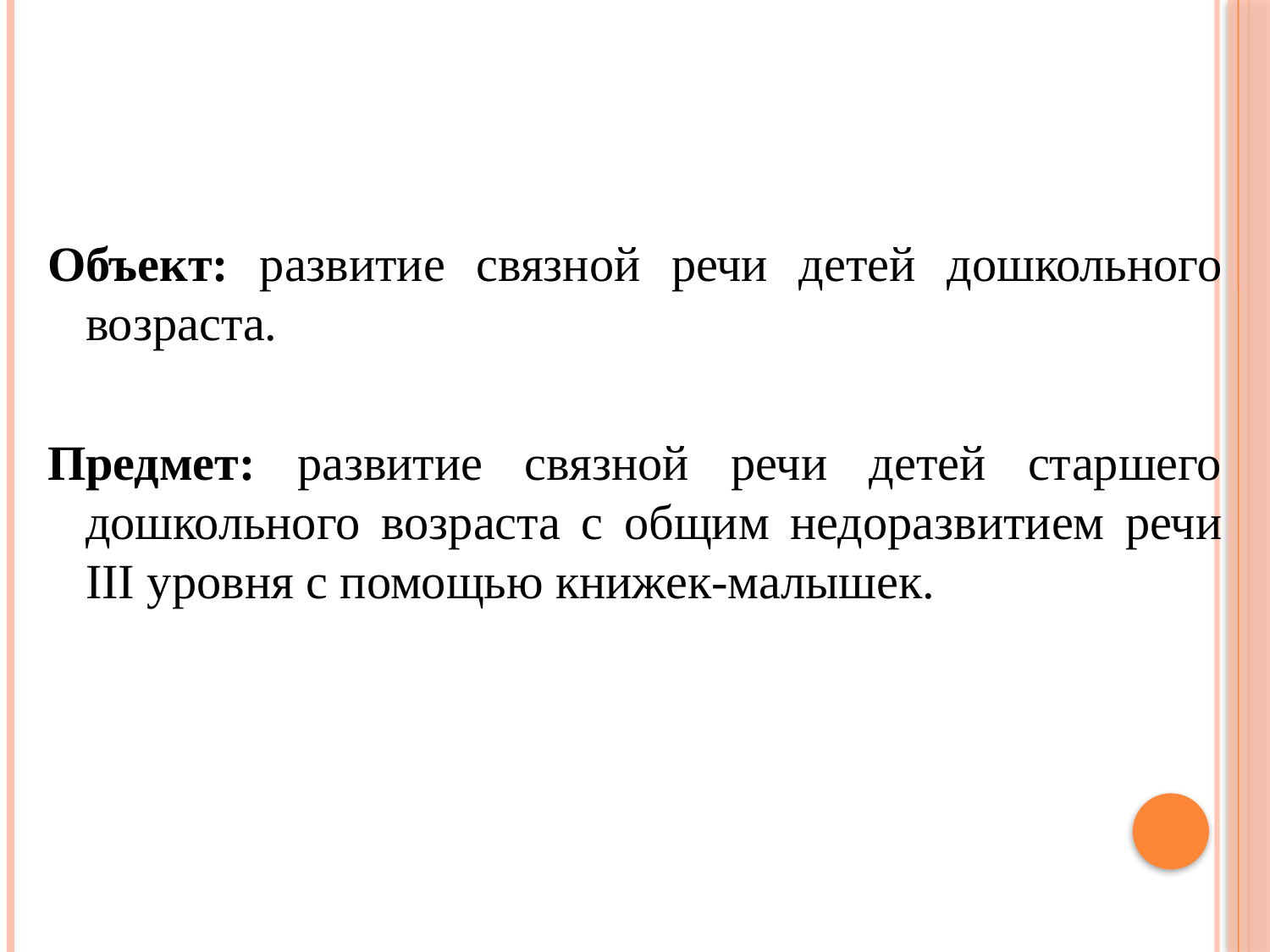

Объект: развитие связной речи детей дошкольного возраста.

Предмет: развитие связной речи детей старшего дошкольного возраста с общим недоразвитием речи III уровня с помощью книжек-малышек.